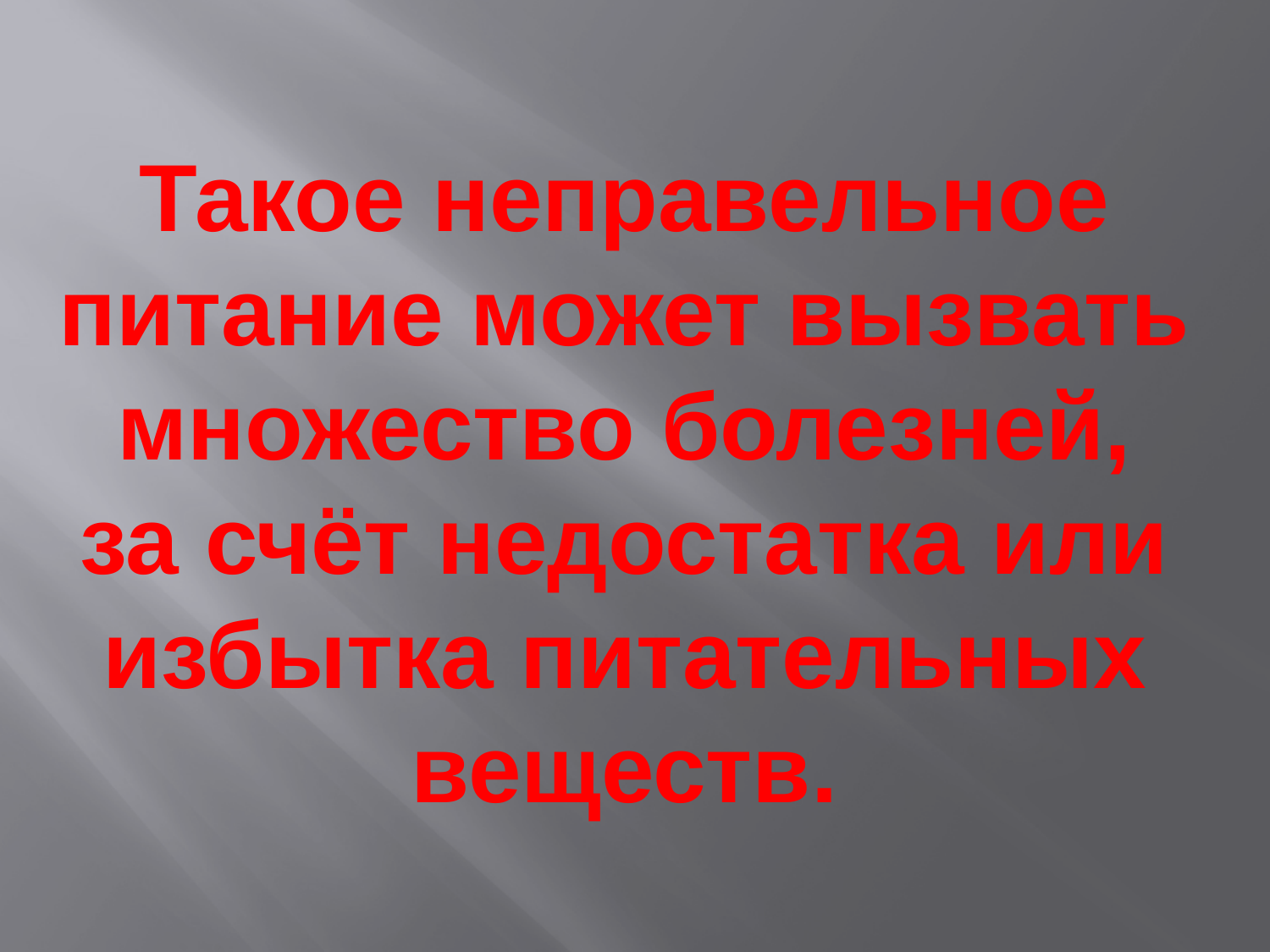

# Такое неправельное питание может вызвать множество болезней, за счёт недостатка или избытка питательных веществ.